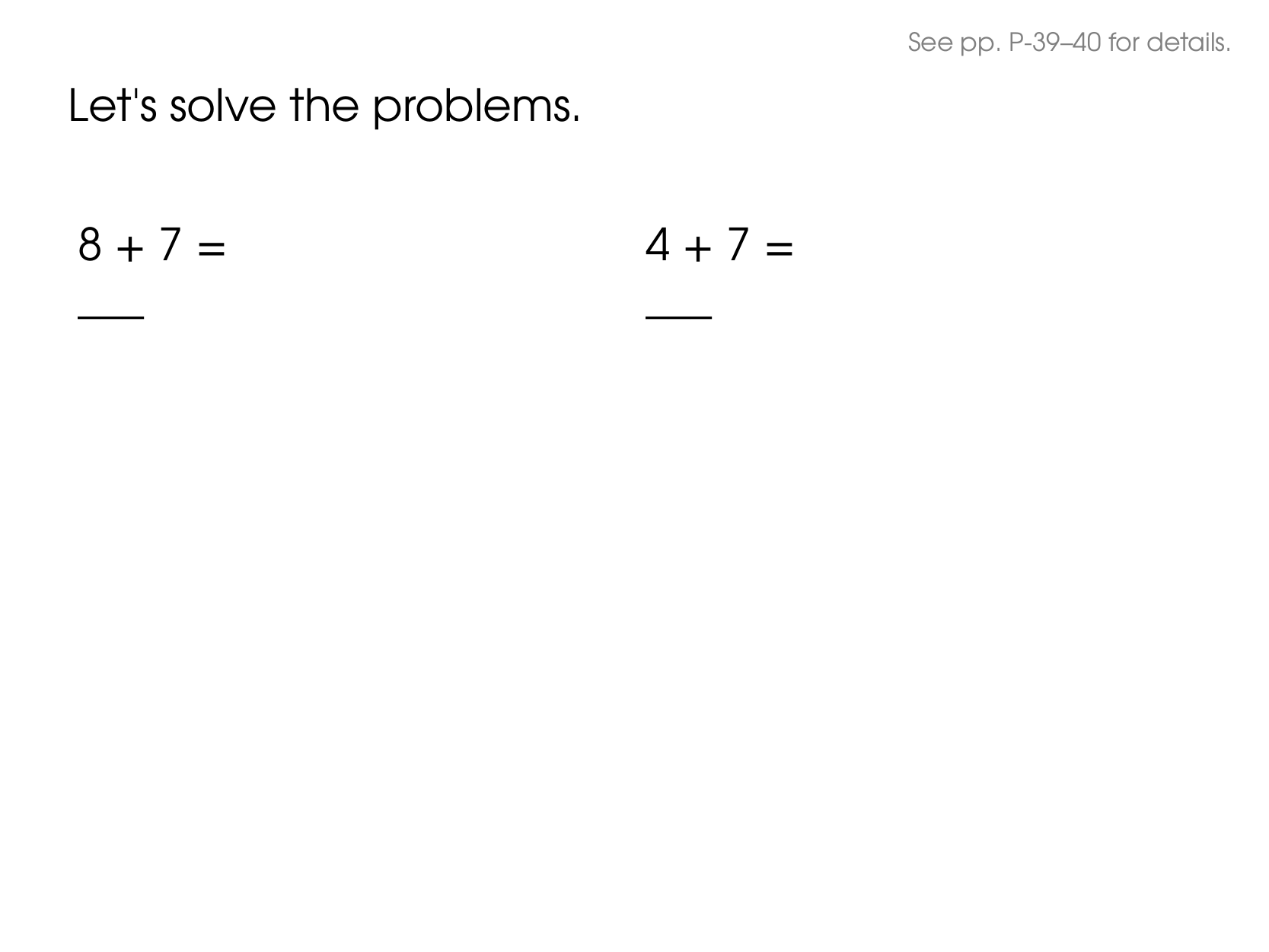

See pp. P-39–40 for details.
Let's solve the problems.
8 + 7 = ___
4 + 7 = ___